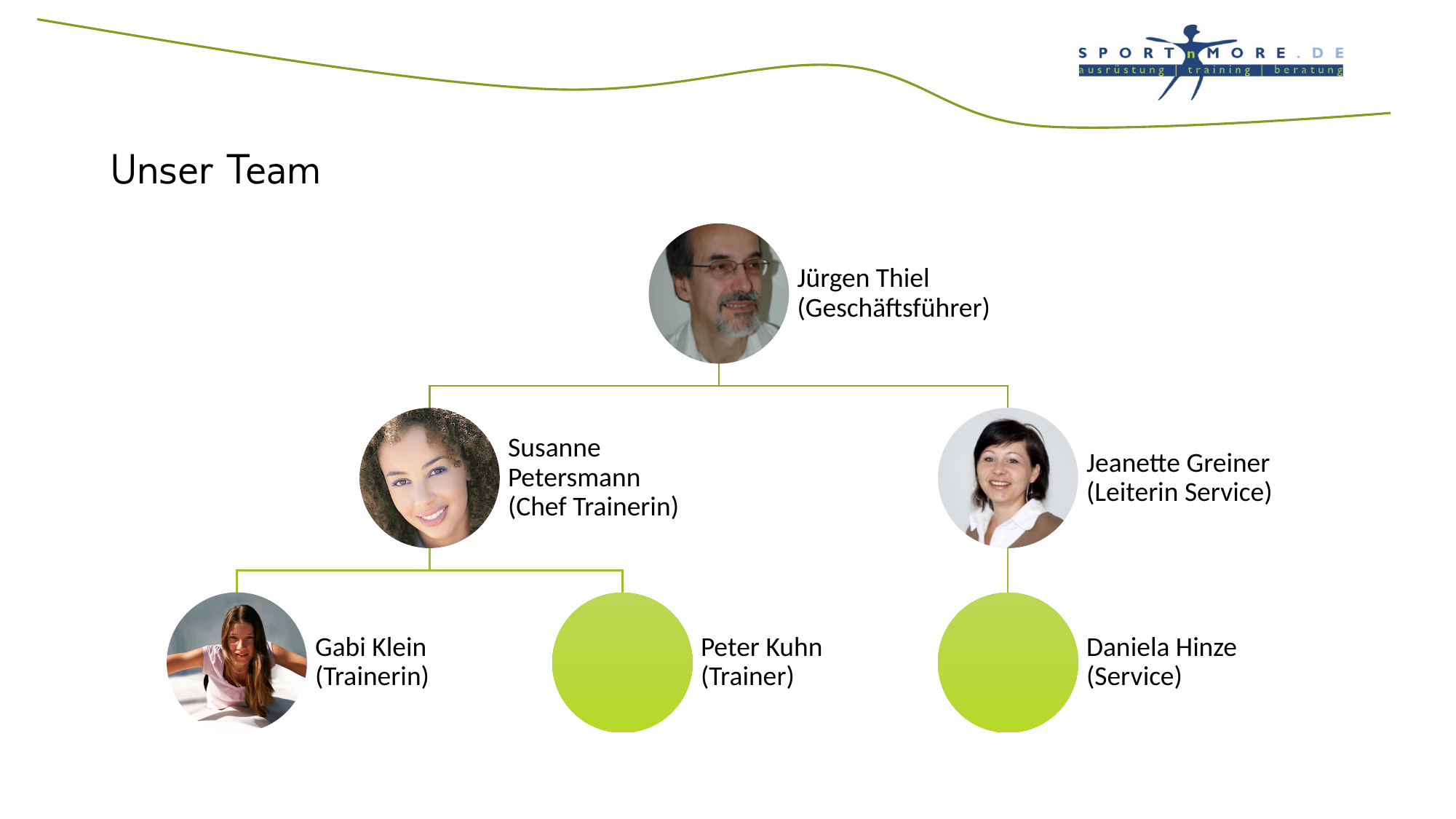

# Unser Team
Jürgen Thiel
(Geschäftsführer)
Susanne Petersmann
(Chef Trainerin)
Gabi Klein
(Trainerin)
Peter Kuhn
(Trainer)
Jeanette Greiner
(Leiterin Service)
Daniela Hinze
(Service)